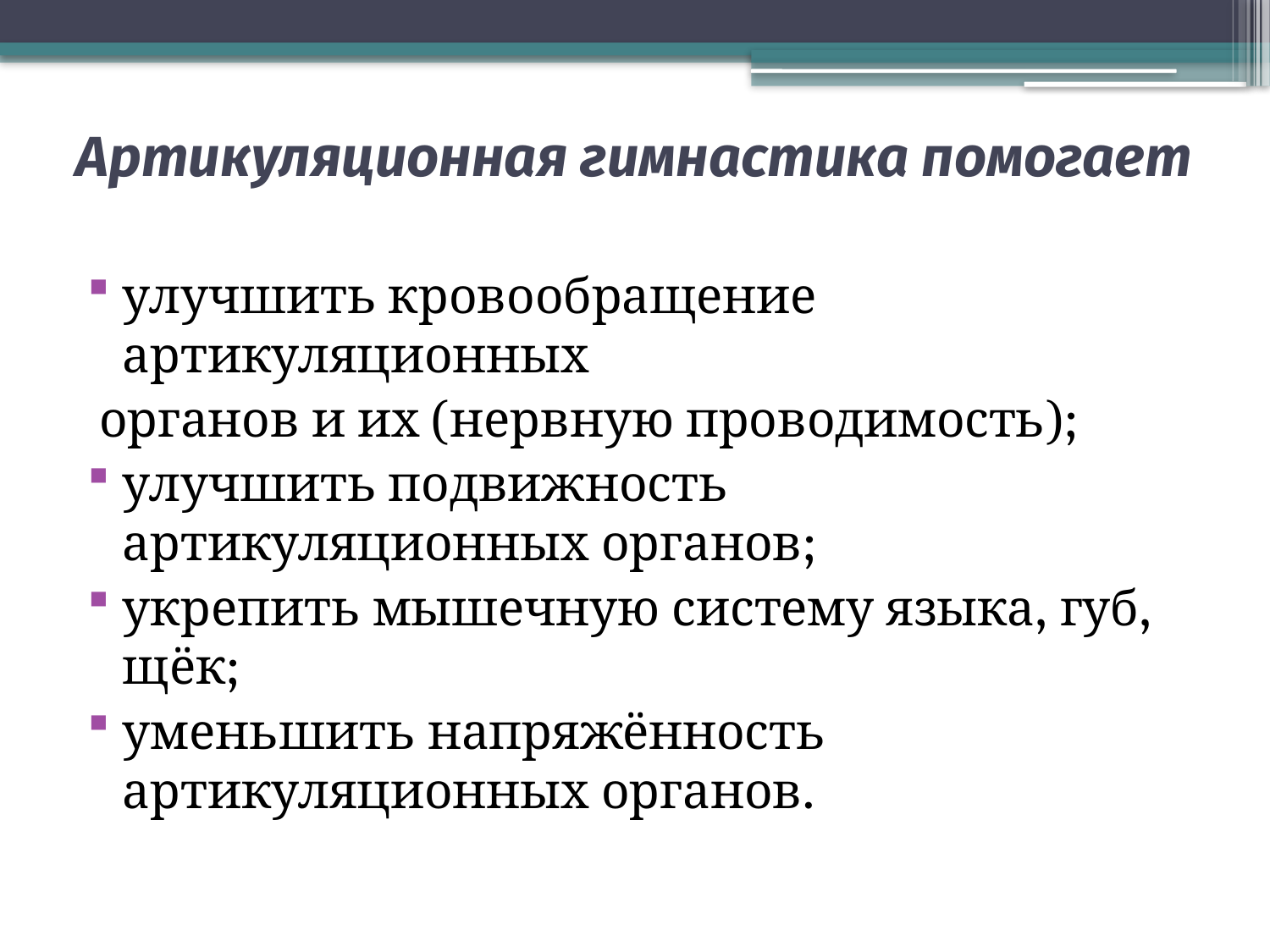

# Артикуляционная гимнастика помогает
улучшить кровообращение артикуляционных
 органов и их (нервную проводимость);
улучшить подвижность артикуляционных органов;
укрепить мышечную систему языка, губ, щёк;
уменьшить напряжённость артикуляционных органов.